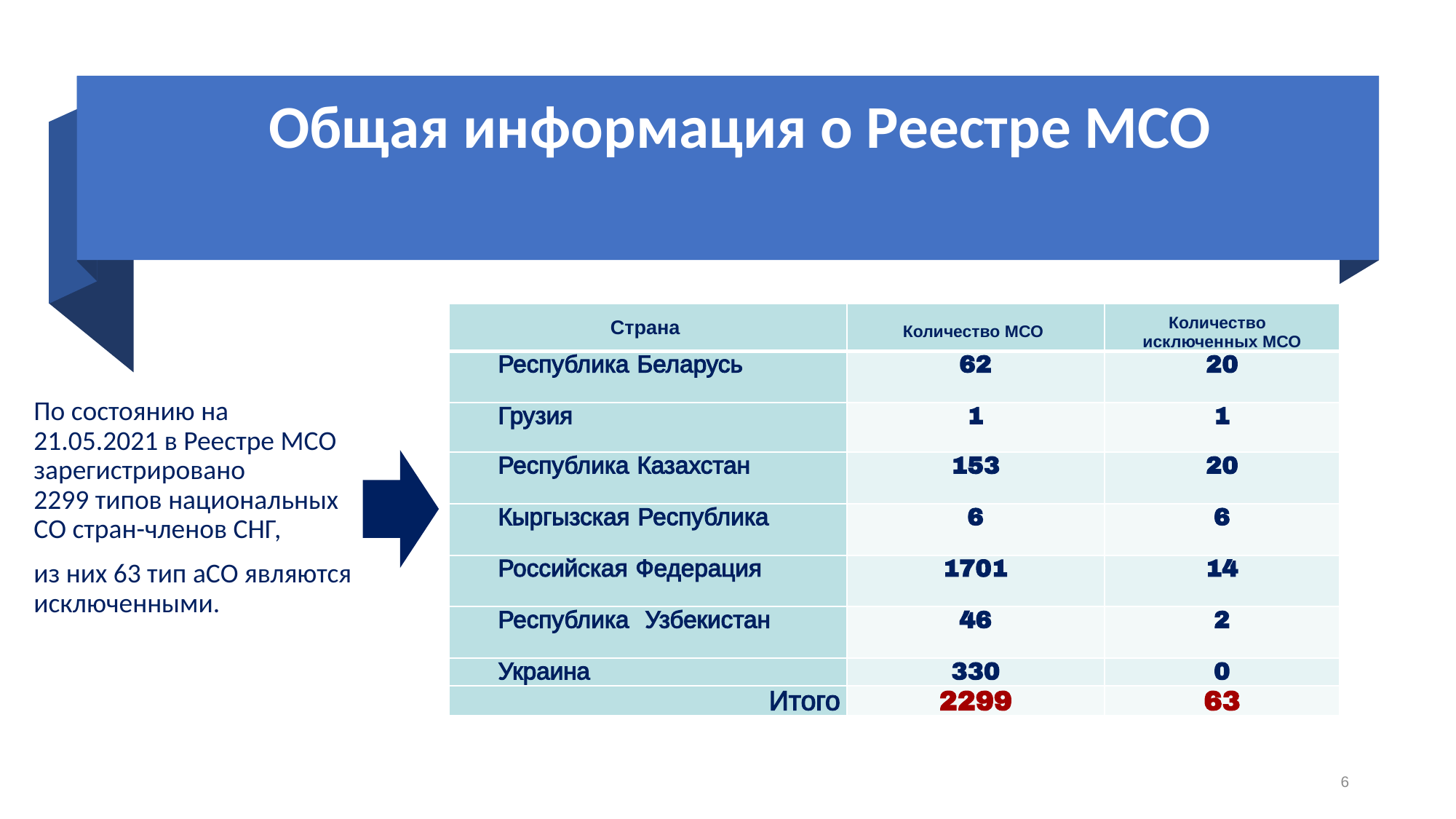

# Общая информация о Реестре МСО
| Страна | Количество МСО | Количество исключенных МСО |
| --- | --- | --- |
| Республика Беларусь | 62 | 20 |
| Грузия | 1 | 1 |
| Республика Казахстан | 153 | 20 |
| Кыргызская Республика | 6 | 6 |
| Российская Федерация | 1701 | 14 |
| Республика Узбекистан | 46 | 2 |
| Украина | 330 | 0 |
| Итого | 2299 | 63 |
По состоянию на 21.05.2021 в Реестре МСО зарегистрировано 2299 типов национальных СО стран-членов СНГ,
из них 63 тип аСО являются исключенными.

6